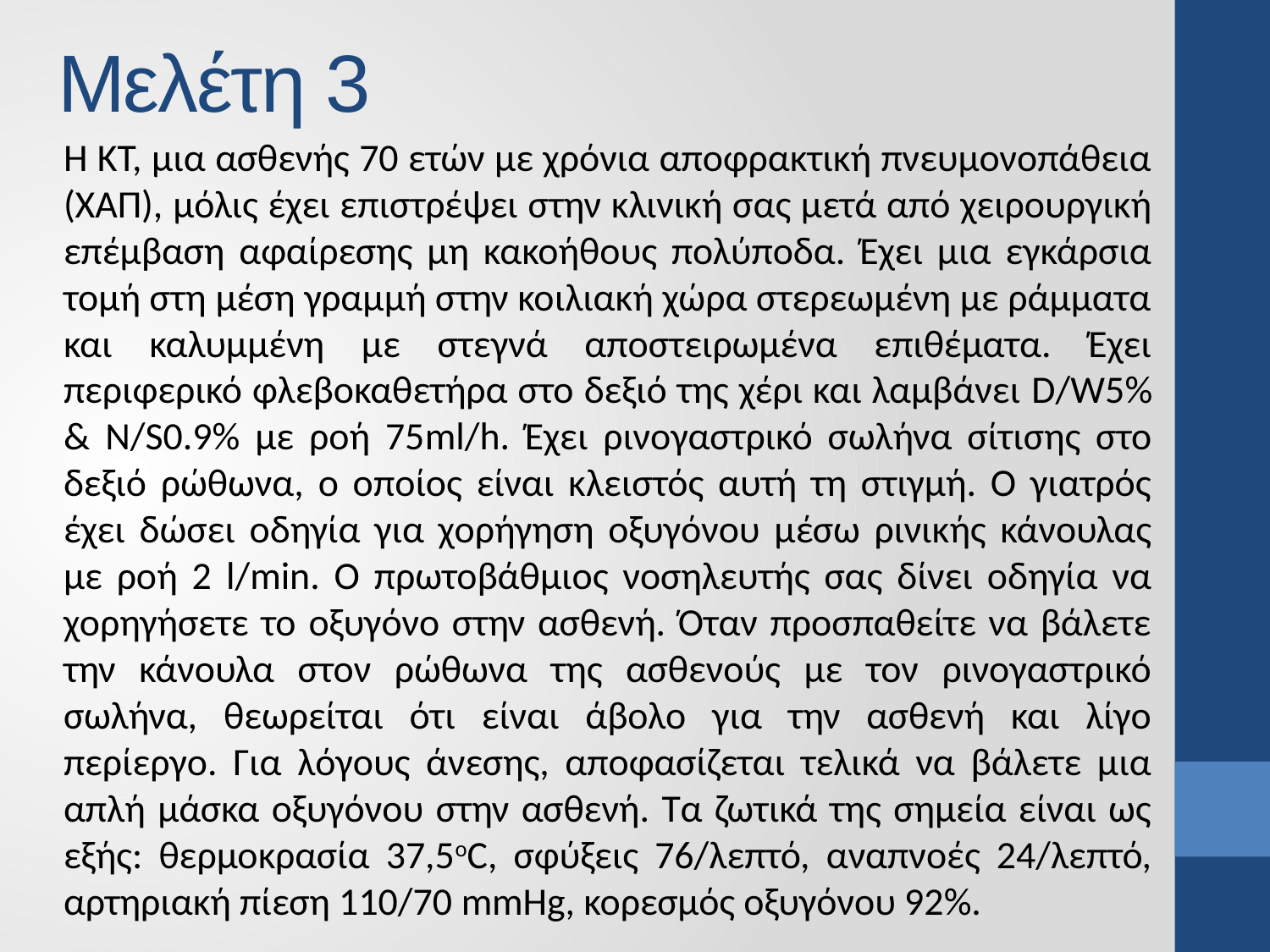

# Μελέτη 3
Η ΚΤ, μια ασθενής 70 ετών με χρόνια αποφρακτική πνευμονοπάθεια (ΧΑΠ), μόλις έχει επιστρέψει στην κλινική σας μετά από χειρουργική επέμβαση αφαίρεσης μη κακοήθους πολύποδα. Έχει μια εγκάρσια τομή στη μέση γραμμή στην κοιλιακή χώρα στερεωμένη με ράμματα και καλυμμένη με στεγνά αποστειρωμένα επιθέματα. Έχει περιφερικό φλεβοκαθετήρα στο δεξιό της χέρι και λαμβάνει D/W5% & N/S0.9% με ροή 75ml/h. Έχει ρινογαστρικό σωλήνα σίτισης στο δεξιό ρώθωνα, ο οποίος είναι κλειστός αυτή τη στιγμή. Ο γιατρός έχει δώσει οδηγία για χορήγηση οξυγόνου μέσω ρινικής κάνουλας με ροή 2 l/min. Ο πρωτοβάθμιος νοσηλευτής σας δίνει οδηγία να χορηγήσετε το οξυγόνο στην ασθενή. Όταν προσπαθείτε να βάλετε την κάνουλα στον ρώθωνα της ασθενούς με τον ρινογαστρικό σωλήνα, θεωρείται ότι είναι άβολο για την ασθενή και λίγο περίεργο. Για λόγους άνεσης, αποφασίζεται τελικά να βάλετε μια απλή μάσκα οξυγόνου στην ασθενή. Τα ζωτικά της σημεία είναι ως εξής: θερμοκρασία 37,5oC, σφύξεις 76/λεπτό, αναπνοές 24/λεπτό, αρτηριακή πίεση 110/70 mmHg, κορεσμός οξυγόνου 92%.